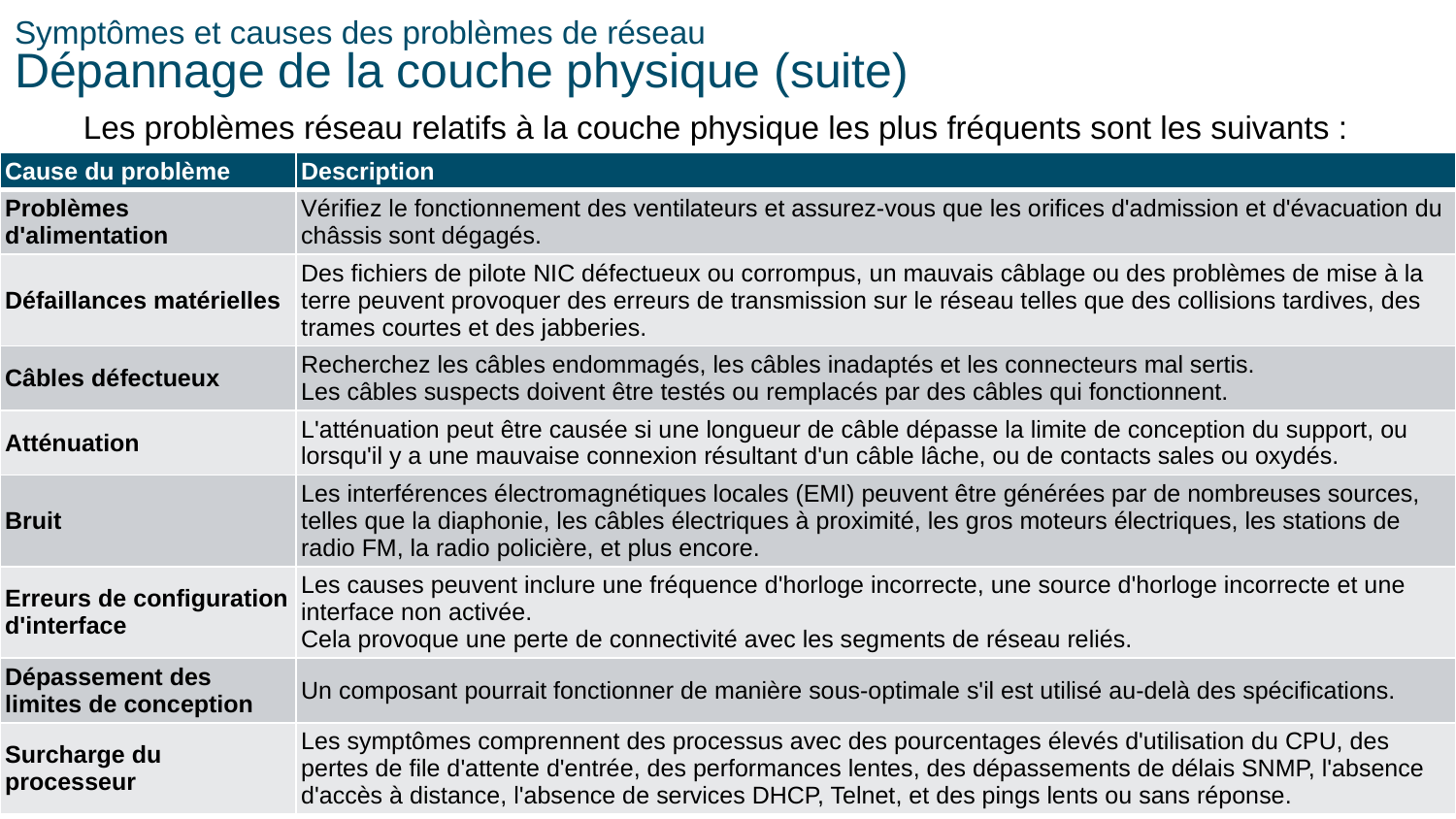

# Symptômes et causes des problèmes de réseau Dépannage de la couche physique (suite)
Les problèmes réseau relatifs à la couche physique les plus fréquents sont les suivants :
| Cause du problème | Description |
| --- | --- |
| Problèmes d'alimentation | Vérifiez le fonctionnement des ventilateurs et assurez-vous que les orifices d'admission et d'évacuation du châssis sont dégagés. |
| Défaillances matérielles | Des fichiers de pilote NIC défectueux ou corrompus, un mauvais câblage ou des problèmes de mise à la terre peuvent provoquer des erreurs de transmission sur le réseau telles que des collisions tardives, des trames courtes et des jabberies. |
| Câbles défectueux | Recherchez les câbles endommagés, les câbles inadaptés et les connecteurs mal sertis. Les câbles suspects doivent être testés ou remplacés par des câbles qui fonctionnent. |
| Atténuation | L'atténuation peut être causée si une longueur de câble dépasse la limite de conception du support, ou lorsqu'il y a une mauvaise connexion résultant d'un câble lâche, ou de contacts sales ou oxydés. |
| Bruit | Les interférences électromagnétiques locales (EMI) peuvent être générées par de nombreuses sources, telles que la diaphonie, les câbles électriques à proximité, les gros moteurs électriques, les stations de radio FM, la radio policière, et plus encore. |
| Erreurs de configuration d'interface | Les causes peuvent inclure une fréquence d'horloge incorrecte, une source d'horloge incorrecte et une interface non activée. Cela provoque une perte de connectivité avec les segments de réseau reliés. |
| Dépassement des limites de conception | Un composant pourrait fonctionner de manière sous-optimale s'il est utilisé au-delà des spécifications. |
| Surcharge du processeur | Les symptômes comprennent des processus avec des pourcentages élevés d'utilisation du CPU, des pertes de file d'attente d'entrée, des performances lentes, des dépassements de délais SNMP, l'absence d'accès à distance, l'absence de services DHCP, Telnet, et des pings lents ou sans réponse. |